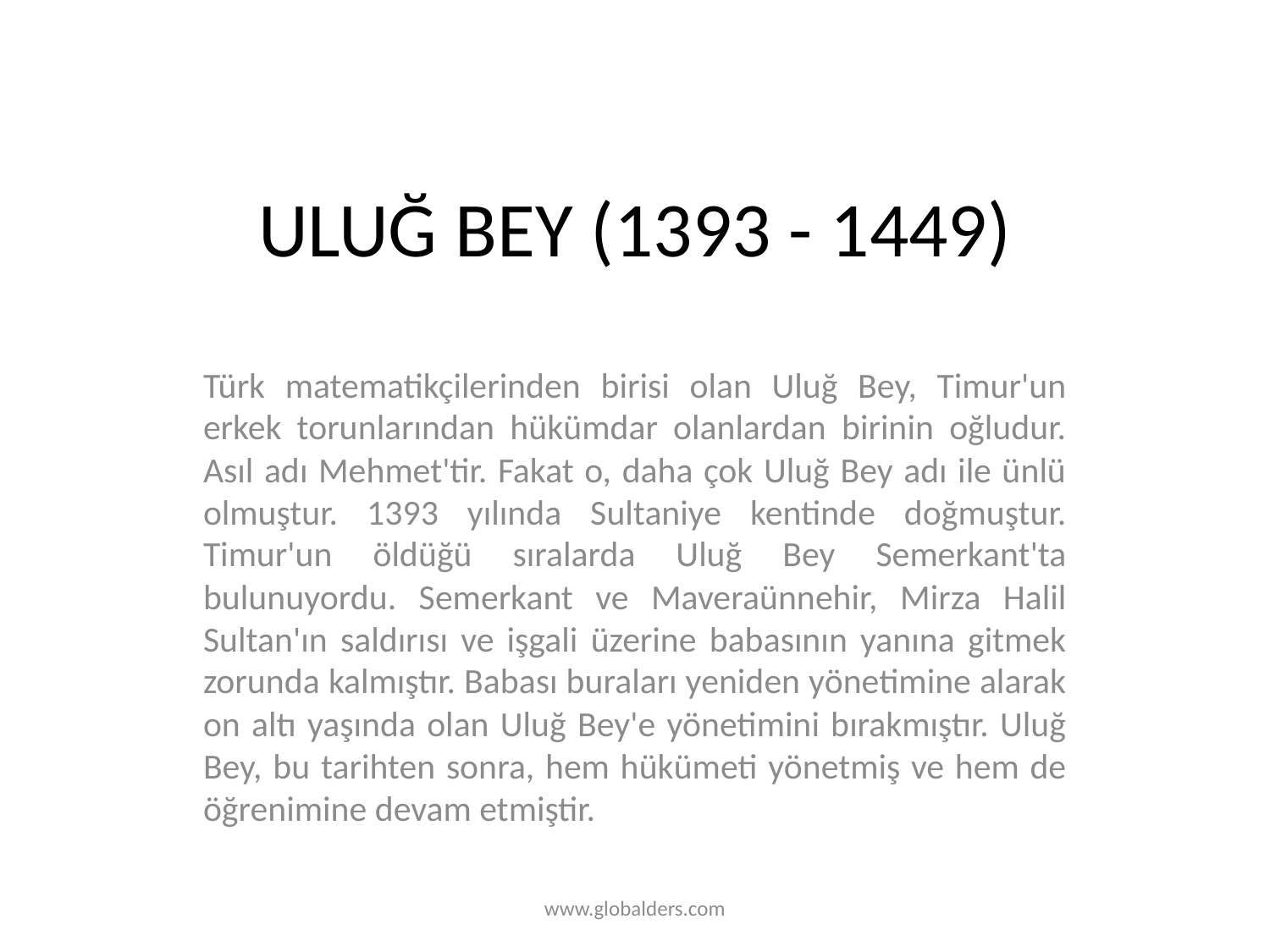

# ULUĞ BEY (1393 - 1449)
Türk matematikçilerinden birisi olan Uluğ Bey, Timur'un erkek torunlarından hükümdar olanlardan birinin oğludur. Asıl adı Mehmet'tir. Fakat o, daha çok Uluğ Bey adı ile ünlü olmuştur. 1393 yılında Sultaniye kentinde doğmuştur. Timur'un öldüğü sıralarda Uluğ Bey Semerkant'ta bulunuyordu. Semerkant ve Maveraünnehir, Mirza Halil Sultan'ın saldırısı ve işgali üzerine babasının yanına gitmek zorunda kalmıştır. Babası buraları yeniden yönetimine alarak on altı yaşında olan Uluğ Bey'e yönetimini bırakmıştır. Uluğ Bey, bu tarihten sonra, hem hükümeti yönetmiş ve hem de öğrenimine devam etmiştir.

www.globalders.com